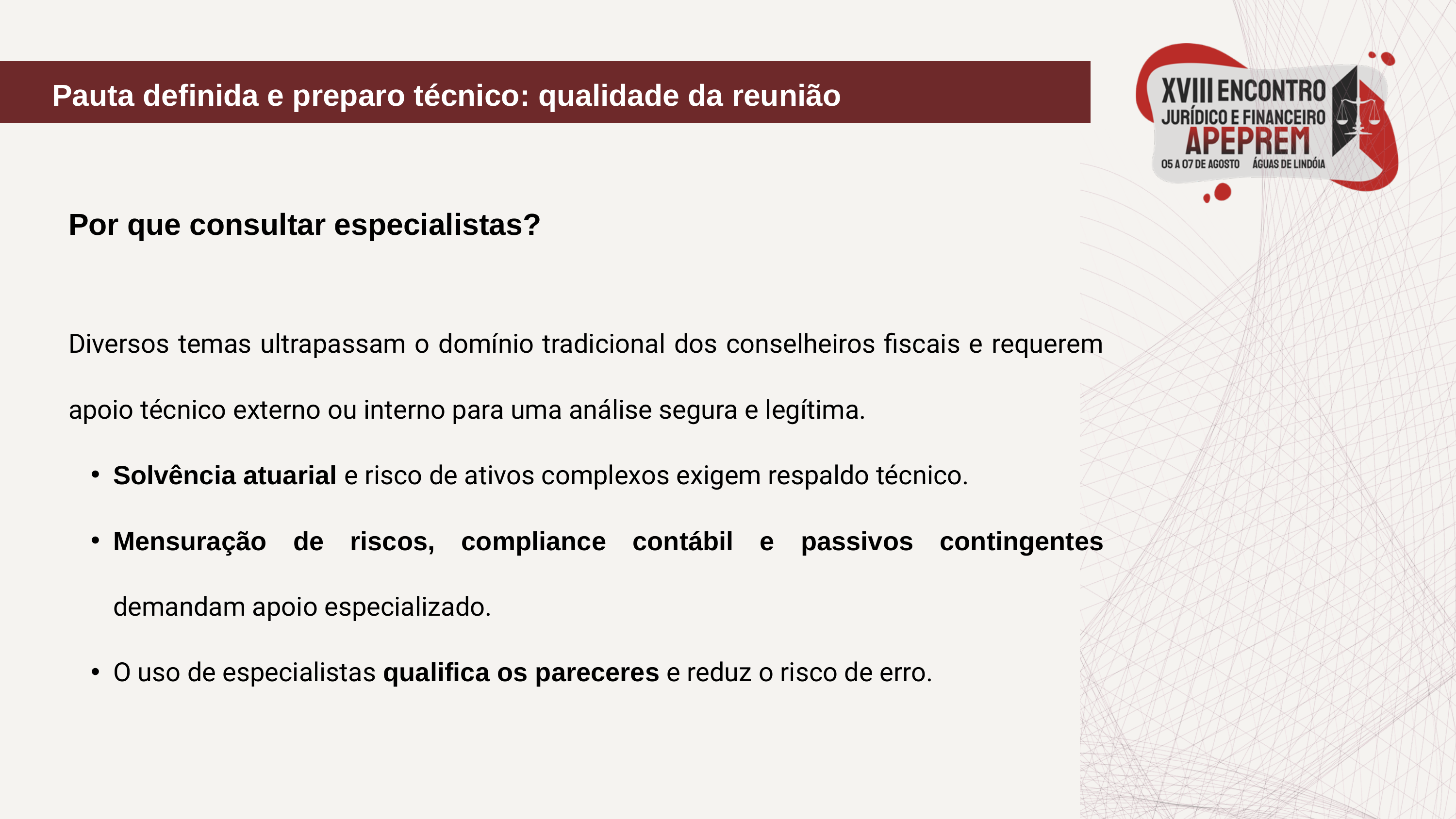

Pauta definida e preparo técnico: qualidade da reunião
Por que consultar especialistas?
Diversos temas ultrapassam o domínio tradicional dos conselheiros fiscais e requerem apoio técnico externo ou interno para uma análise segura e legítima.
Solvência atuarial e risco de ativos complexos exigem respaldo técnico.
Mensuração de riscos, compliance contábil e passivos contingentes demandam apoio especializado.
O uso de especialistas qualifica os pareceres e reduz o risco de erro.